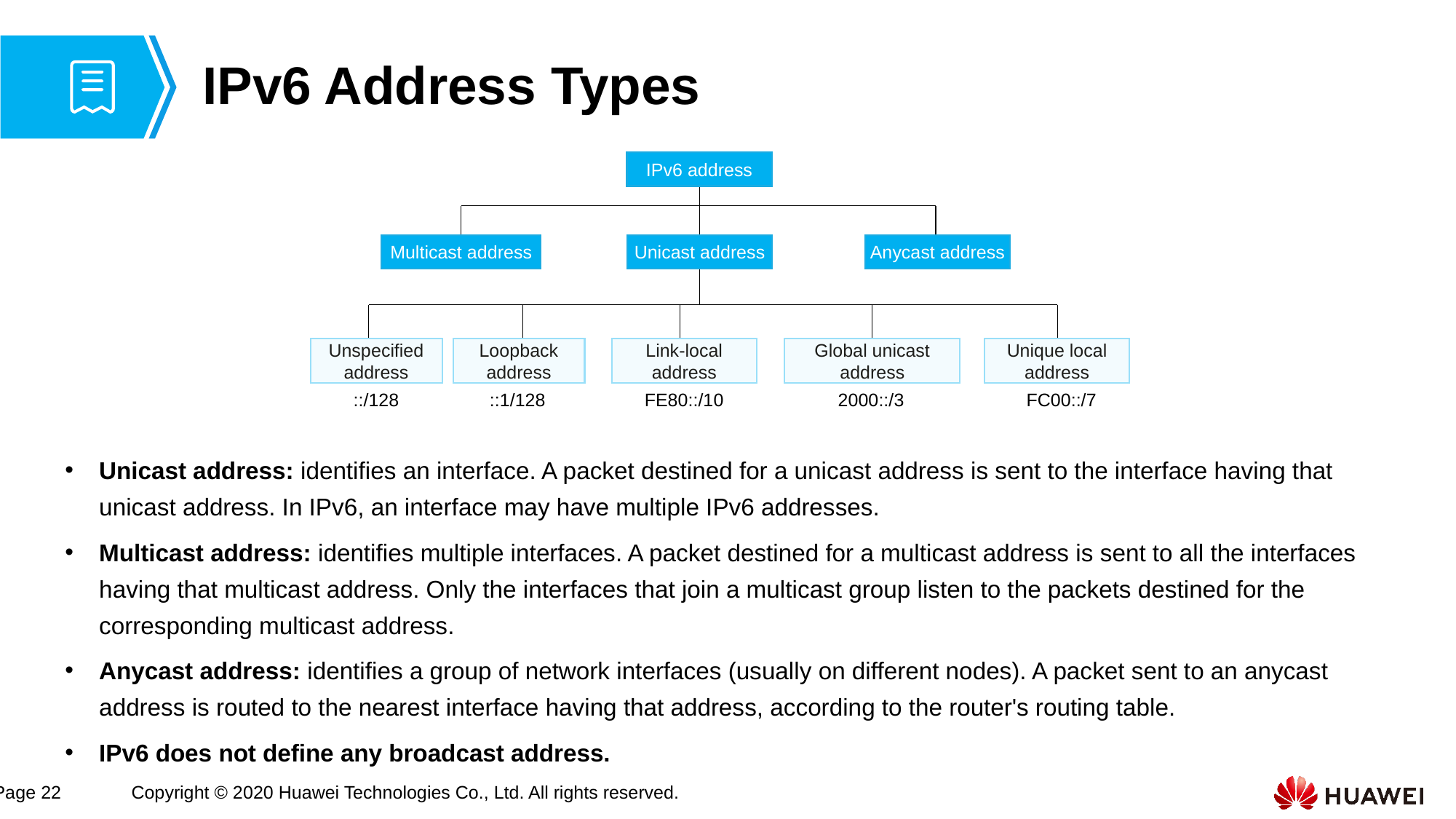

# IPv6 Address Types
IPv6 address
Multicast address
Unicast address
Anycast address
Unspecified address
Loopback address
Link-local address
Global unicast address
Unique local address
::/128
::1/128
FE80::/10
2000::/3
FC00::/7
Unicast address: identifies an interface. A packet destined for a unicast address is sent to the interface having that unicast address. In IPv6, an interface may have multiple IPv6 addresses.
Multicast address: identifies multiple interfaces. A packet destined for a multicast address is sent to all the interfaces having that multicast address. Only the interfaces that join a multicast group listen to the packets destined for the corresponding multicast address.
Anycast address: identifies a group of network interfaces (usually on different nodes). A packet sent to an anycast address is routed to the nearest interface having that address, according to the router's routing table.
IPv6 does not define any broadcast address.